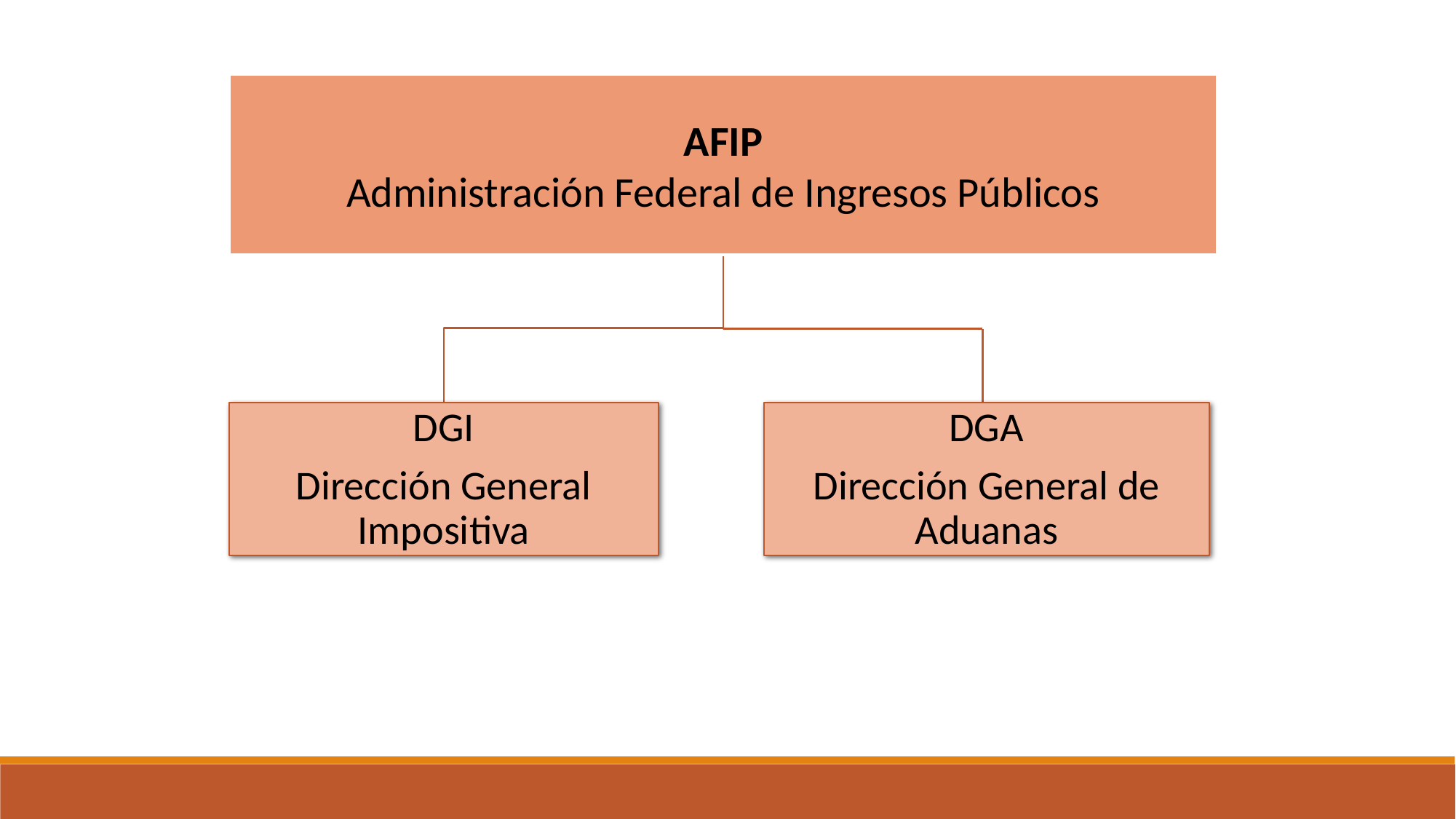

AFIP
Administración Federal de Ingresos Públicos

DGA
Dirección General de Aduanas
DGI
Dirección General Impositiva